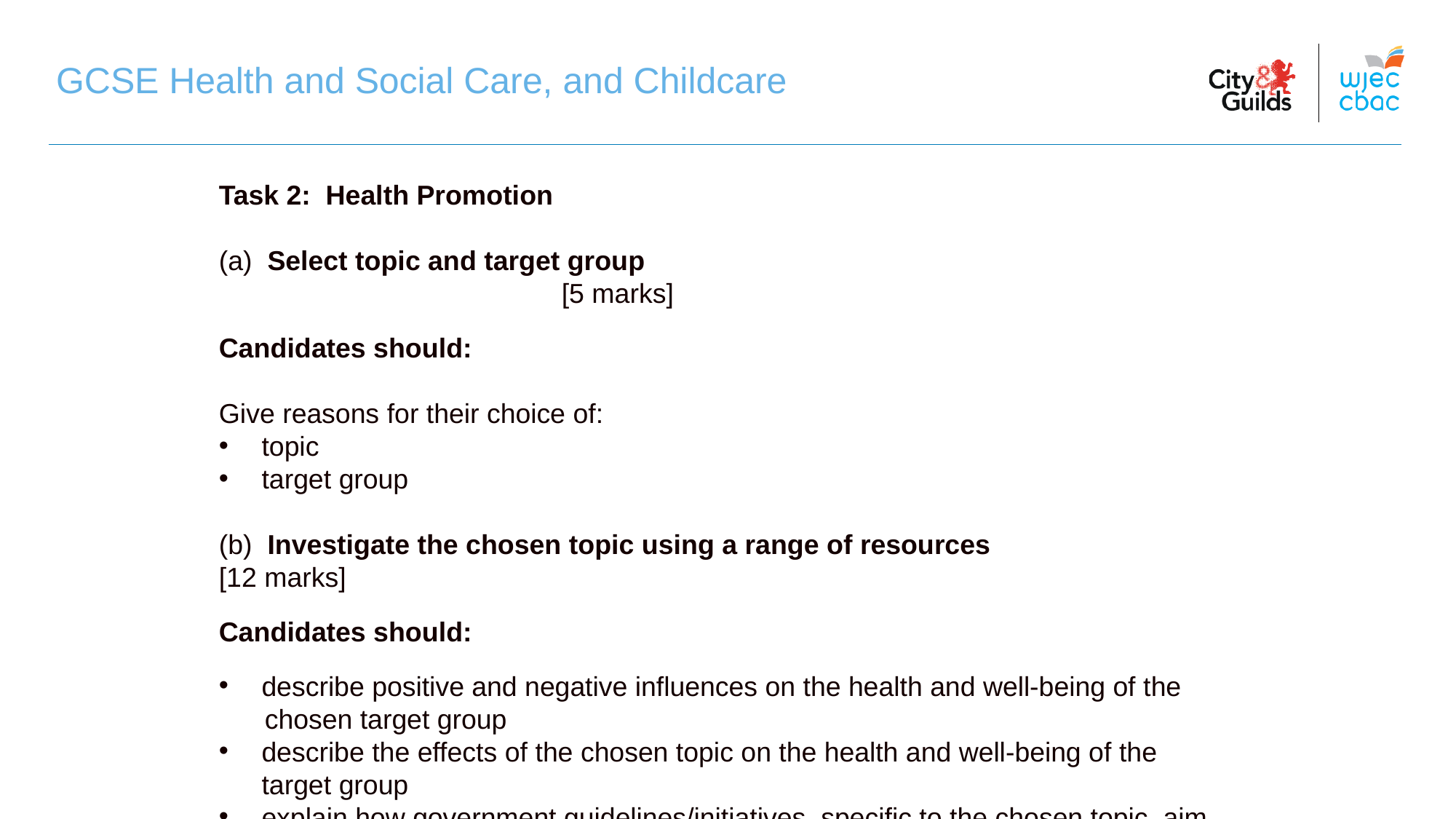

GCSE Health and Social Care, and Childcare
GCSE Health and Social Care, and Childcare
Task 2:  Health Promotion

(a)  Select topic and target group       								  [5 marks]

Candidates should:

Give reasons for their choice of:
topic
target group

(b)  Investigate the chosen topic using a range of resources 		[12 marks]

Candidates should:

describe positive and negative influences on the health and well-being of the
      chosen target group
describe the effects of the chosen topic on the health and well-being of the target group
explain how government guidelines/initiatives, specific to the chosen topic, aim to support health and well-being.